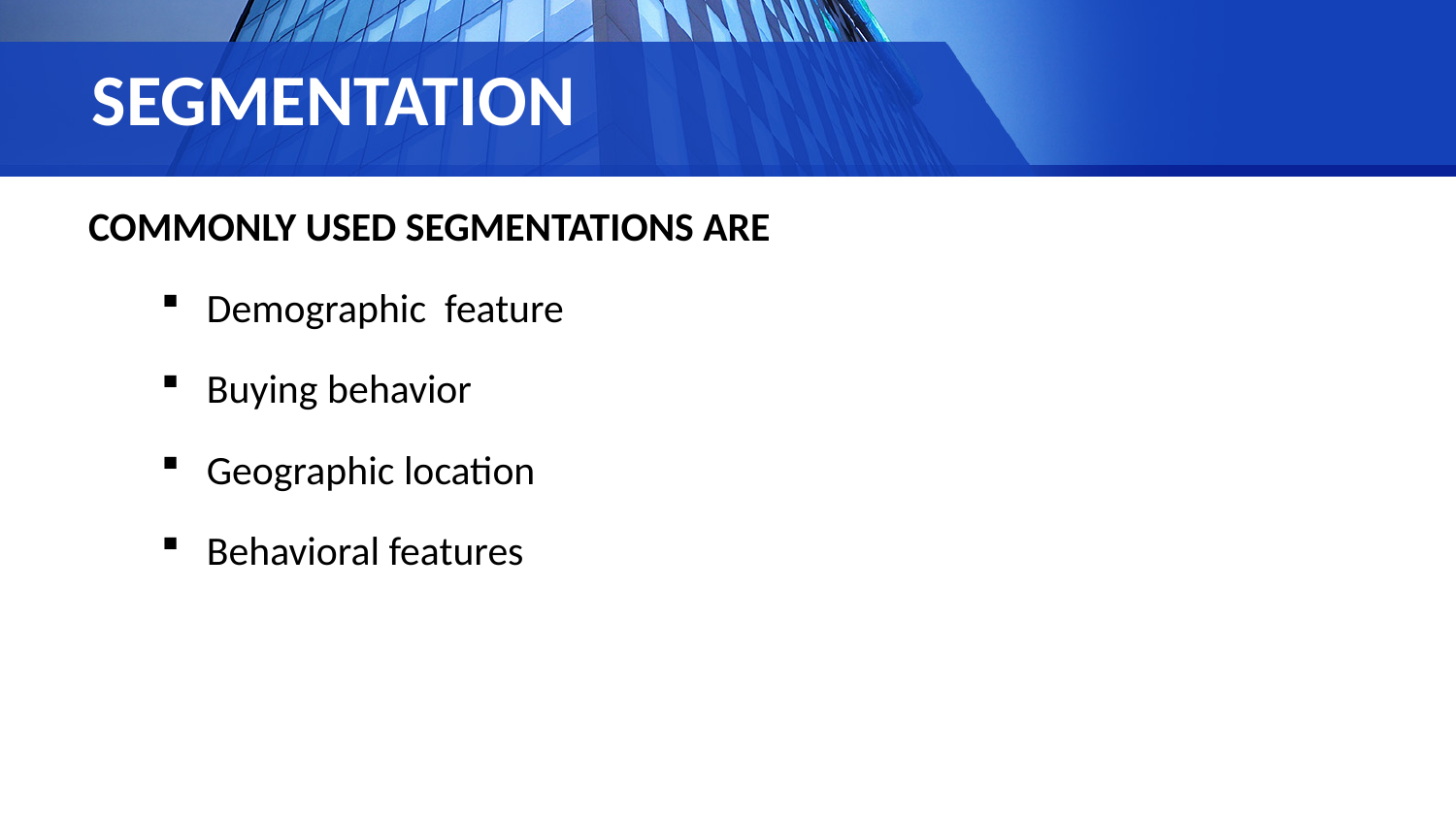

# SEGMENTATION
COMMONLY USED SEGMENTATIONS ARE
Demographic  feature
Buying behavior
Geographic location
Behavioral features